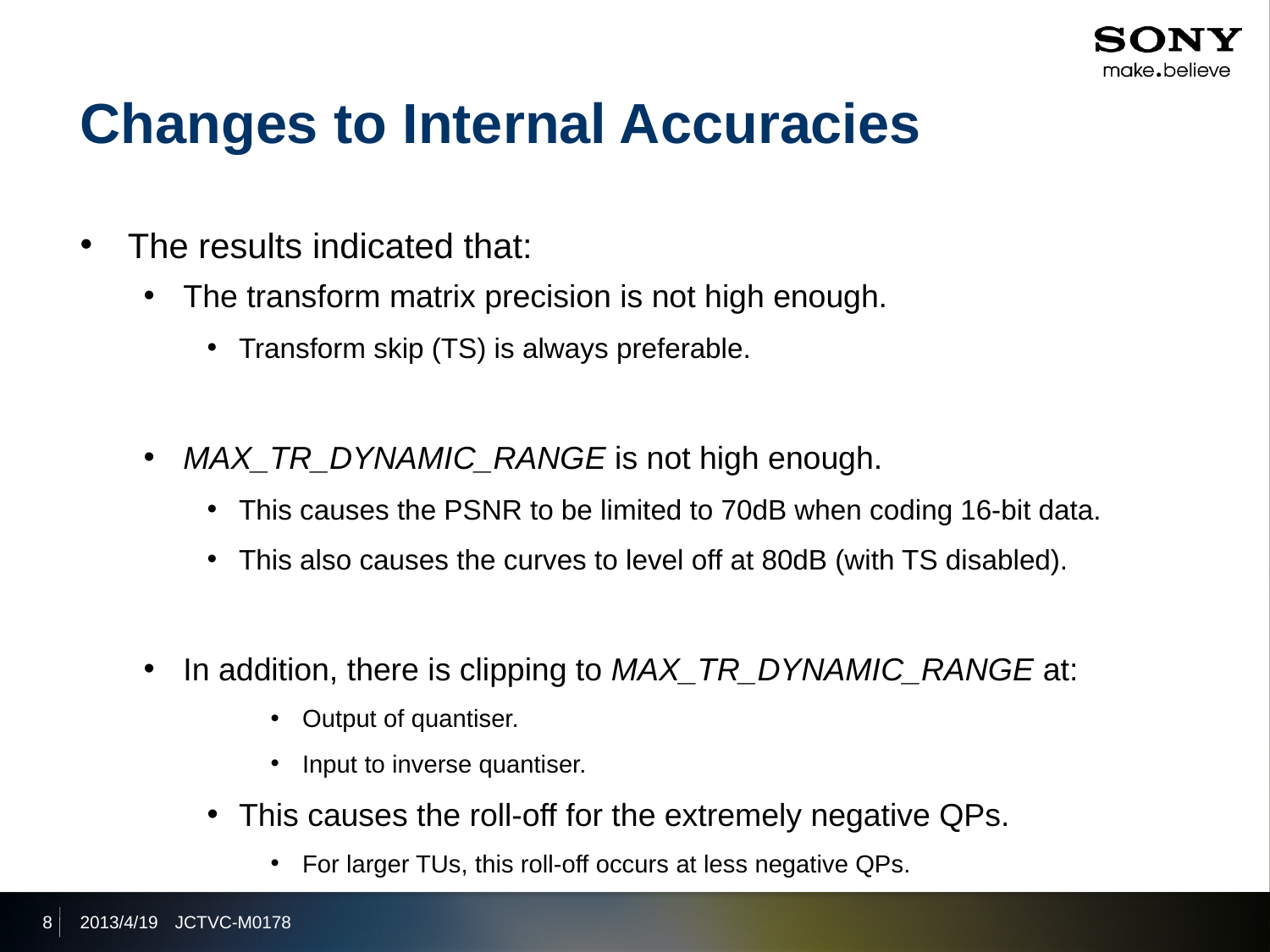

# Changes to Internal Accuracies

The results indicated that:
The transform matrix precision is not high enough.
Transform skip (TS) is always preferable.

MAX_TR_DYNAMIC_RANGE is not high enough.
This causes the PSNR to be limited to 70dB when coding 16-bit data.
This also causes the curves to level off at 80dB (with TS disabled).

In addition, there is clipping to MAX_TR_DYNAMIC_RANGE at:
Output of quantiser.
Input to inverse quantiser.
This causes the roll-off for the extremely negative QPs.
For larger TUs, this roll-off occurs at less negative QPs.
8
2013/4/19
JCTVC-M0178